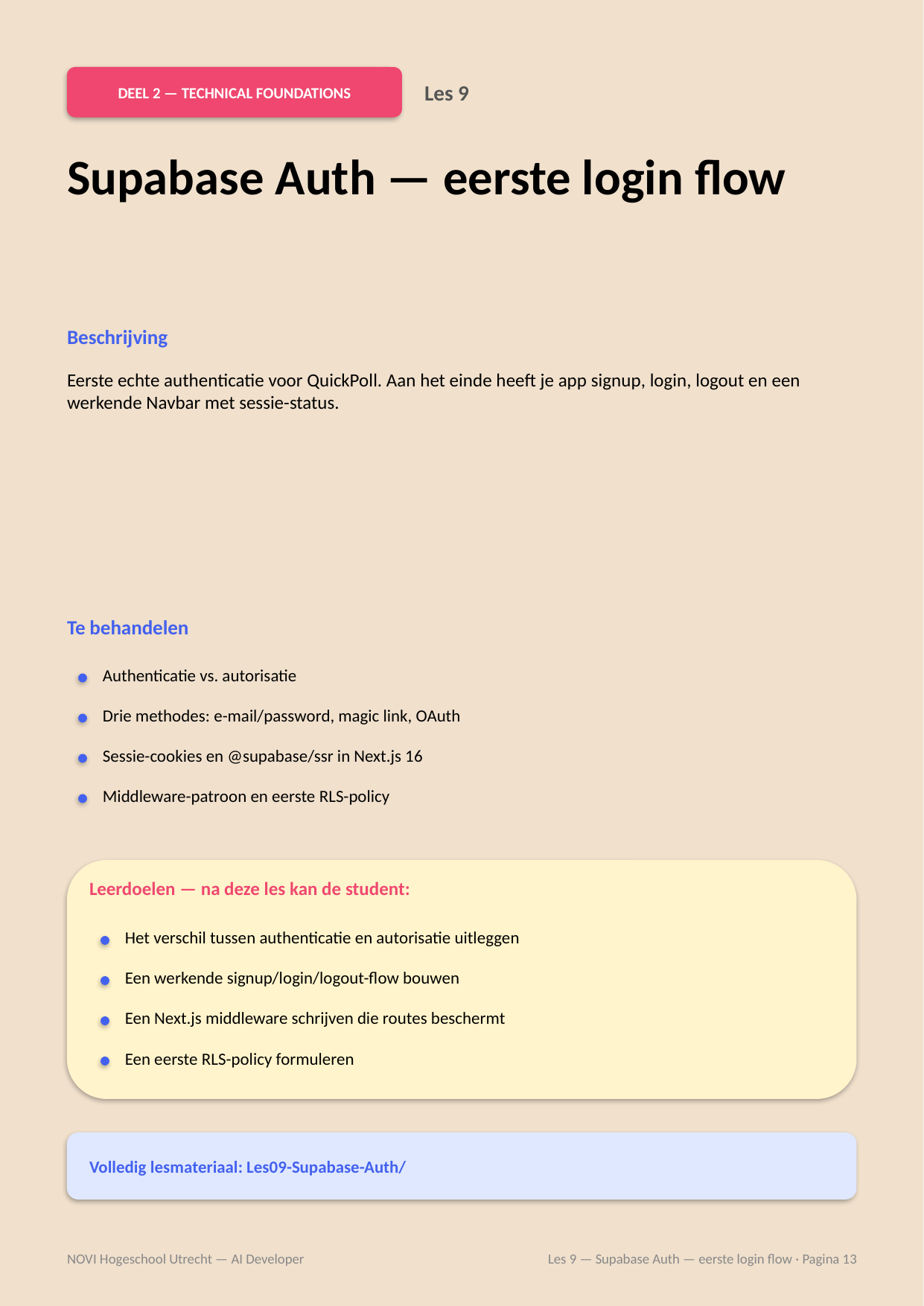

DEEL 2 — TECHNICAL FOUNDATIONS
Les 9
Supabase Auth — eerste login flow
Beschrijving
Eerste echte authenticatie voor QuickPoll. Aan het einde heeft je app signup, login, logout en een werkende Navbar met sessie-status.
Te behandelen
Authenticatie vs. autorisatie

Drie methodes: e-mail/password, magic link, OAuth

Sessie-cookies en @supabase/ssr in Next.js 16

Middleware-patroon en eerste RLS-policy

Leerdoelen — na deze les kan de student:
Het verschil tussen authenticatie en autorisatie uitleggen

Een werkende signup/login/logout-flow bouwen

Een Next.js middleware schrijven die routes beschermt

Een eerste RLS-policy formuleren

Volledig lesmateriaal: Les09-Supabase-Auth/
NOVI Hogeschool Utrecht — AI Developer
Les 9 — Supabase Auth — eerste login flow · Pagina 13